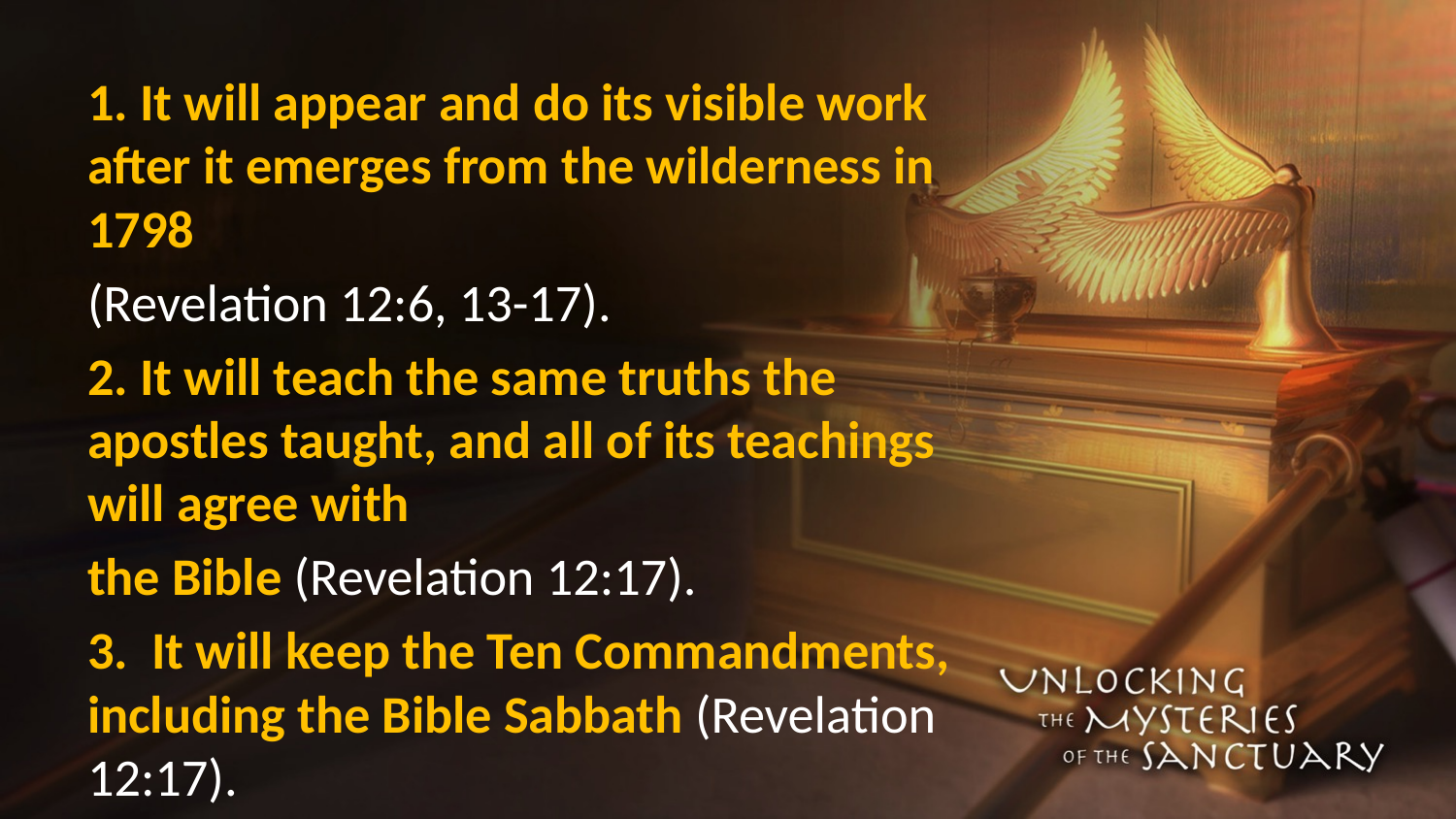

1. It will appear and do its visible work after it emerges from the wilderness in 1798
(Revelation 12:6, 13-17).
2. It will teach the same truths the apostles taught, and all of its teachings will agree with
the Bible (Revelation 12:17).
3.  It will keep the Ten Commandments, including the Bible Sabbath (Revelation 12:17).

#